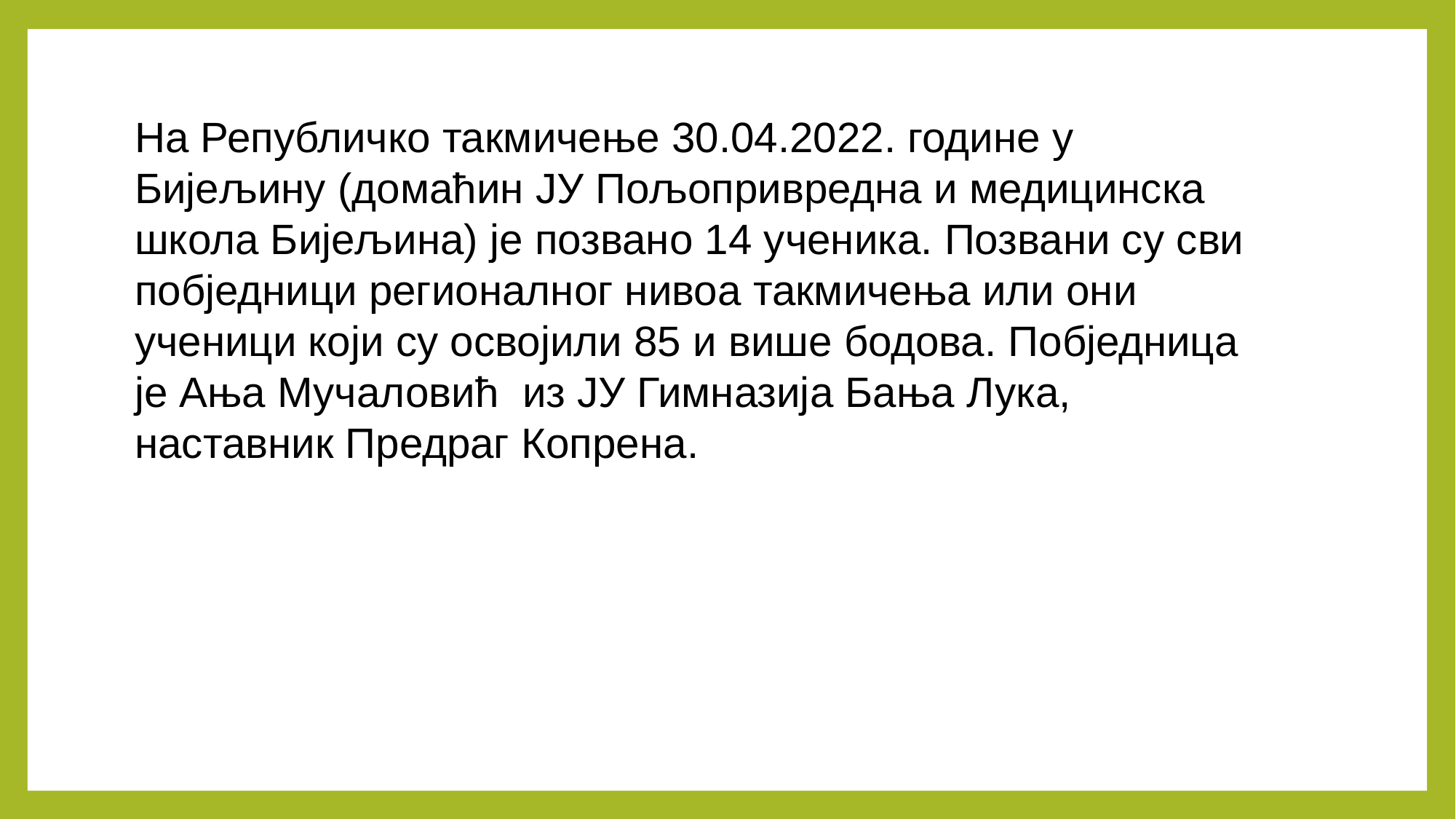

На Републичко такмичење 30.04.2022. године у Бијељину (домаћин ЈУ Пољопривредна и медицинска школа Бијељина) је позвано 14 ученика. Позвани су сви побједници регионалног нивоа такмичења или они ученици који су освојили 85 и више бодова. Побједница је Ања Мучаловић  из ЈУ Гимназија Бања Лука, наставник Предраг Копрена.